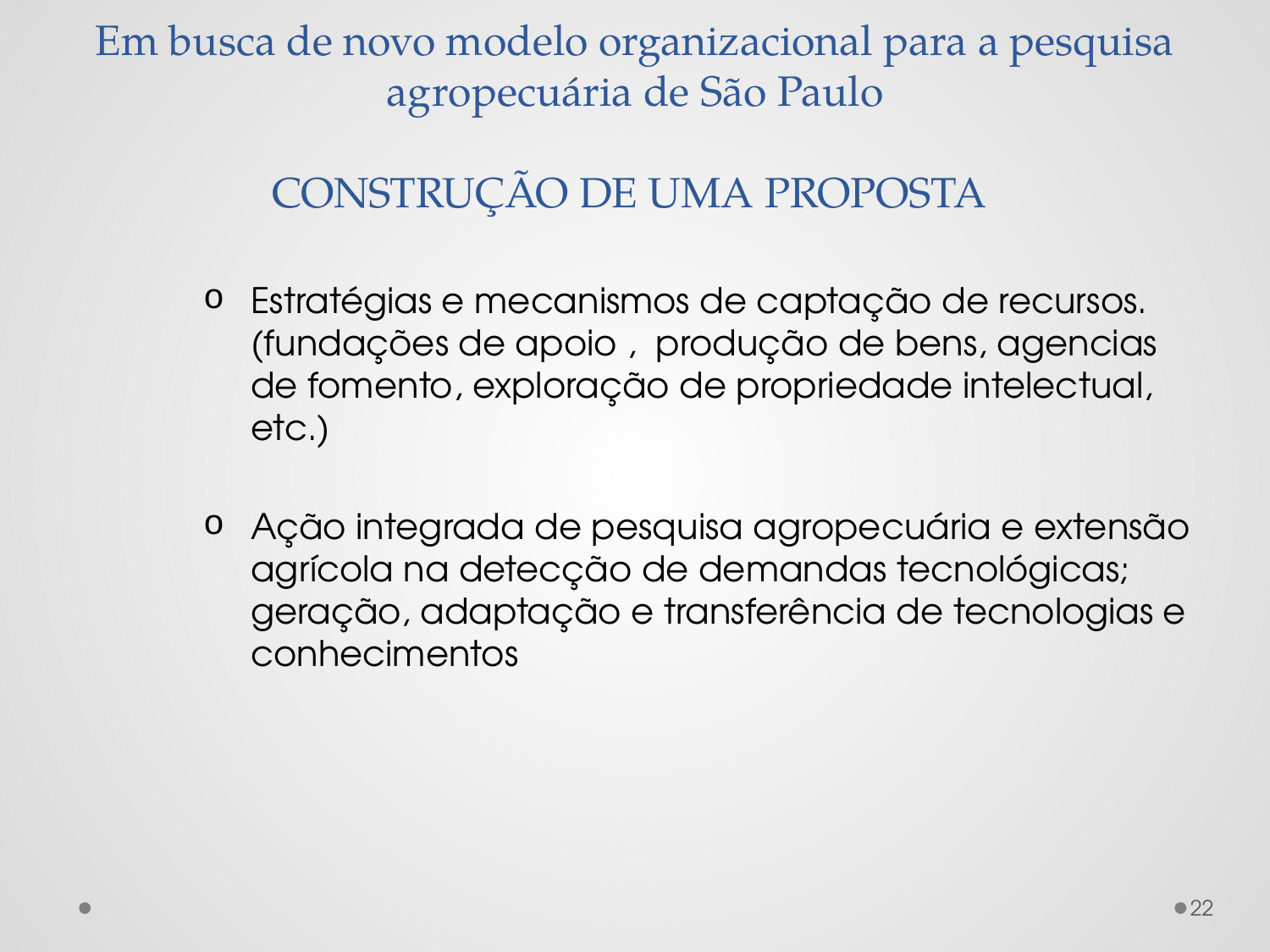

# Em busca de novo modelo organizacional para a pesquisa agropecuária de São Paulo CONSTRUÇÃO DE UMA PROPOSTA

Estratégias e mecanismos de captação de recursos.  (fundações de apoio ,  produção de bens, agencias de fomento, exploração de propriedade intelectual, etc.)

Ação integrada de pesquisa agropecuária e extensão agrícola na detecção de demandas tecnológicas; geração, adaptação e transferência de tecnologias e conhecimentos
22